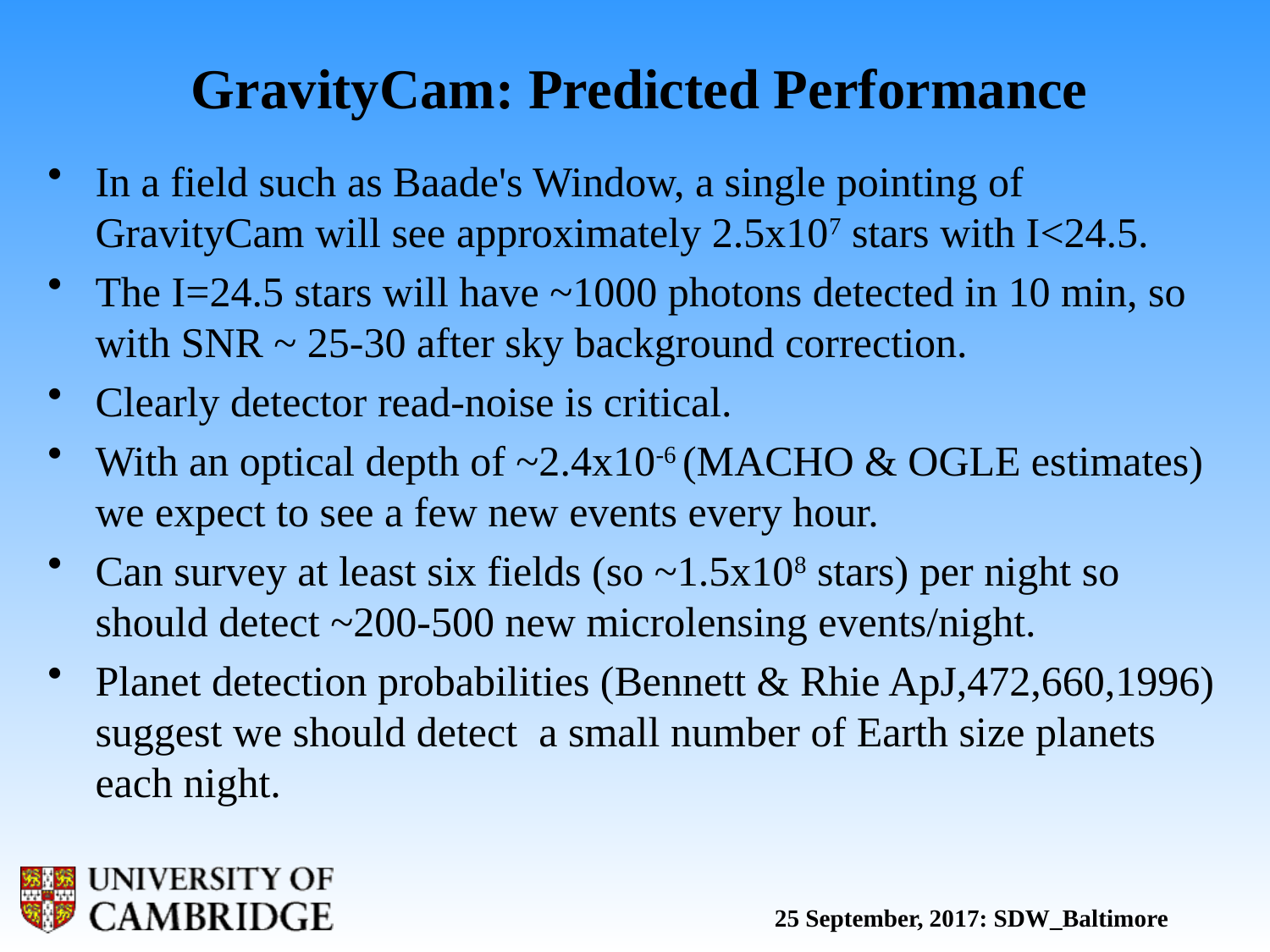

GravityCam: Predicted Performance

In a field such as Baade's Window, a single pointing of GravityCam will see approximately 2.5x107 stars with I<24.5.
The I=24.5 stars will have ~1000 photons detected in 10 min, so with SNR ~ 25-30 after sky background correction.
Clearly detector read-noise is critical.
With an optical depth of ~2.4x10-6 (MACHO & OGLE estimates) we expect to see a few new events every hour.
Can survey at least six fields (so ~1.5x108 stars) per night so should detect ~200-500 new microlensing events/night.
Planet detection probabilities (Bennett & Rhie ApJ,472,660,1996) suggest we should detect  a small number of Earth size planets each night.
25 September, 2017: SDW_Baltimore